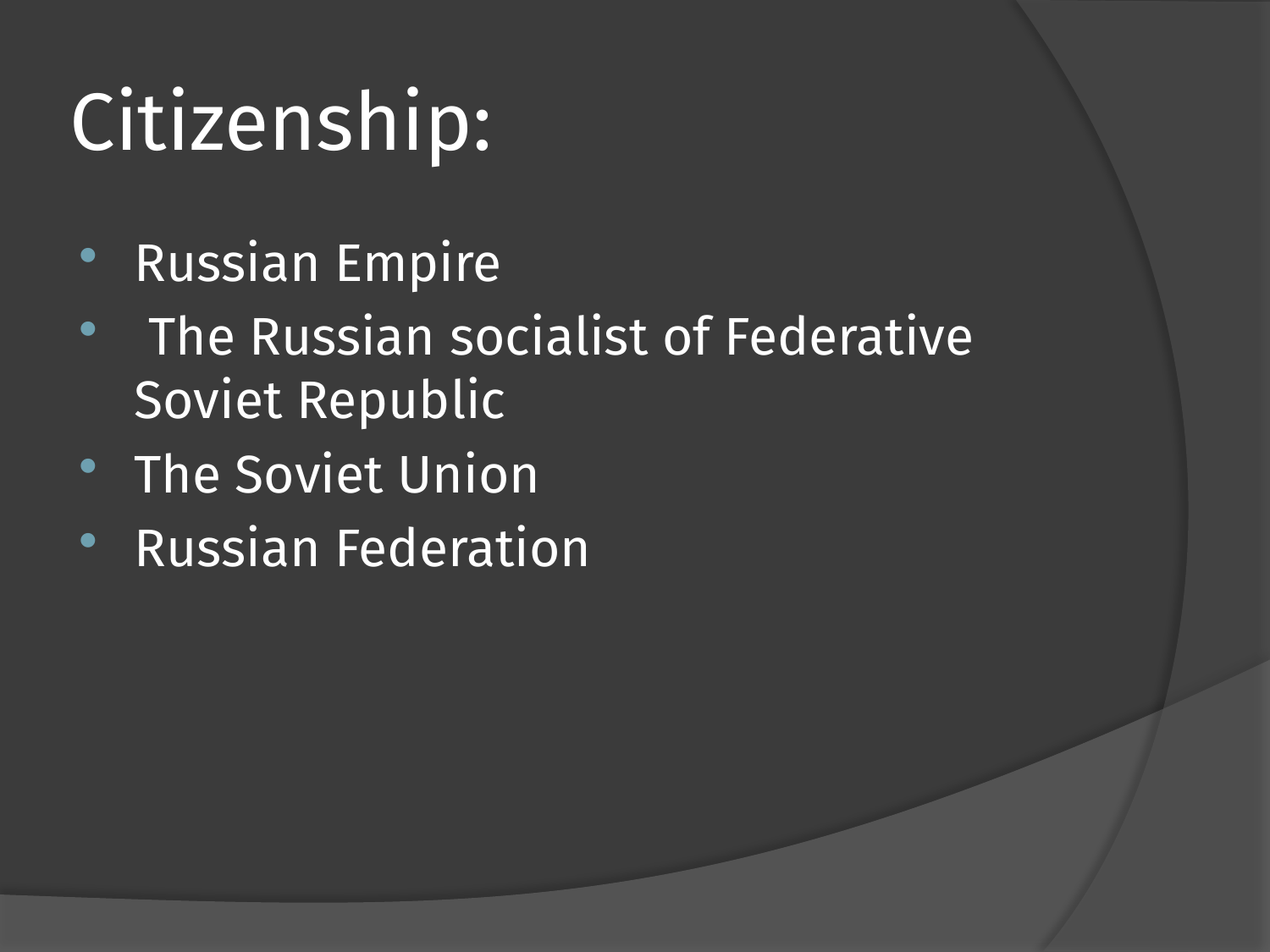

# Citizenship:
Russian Empire
 The Russian socialist of Federative Soviet Republic
The Soviet Union
Russian Federation